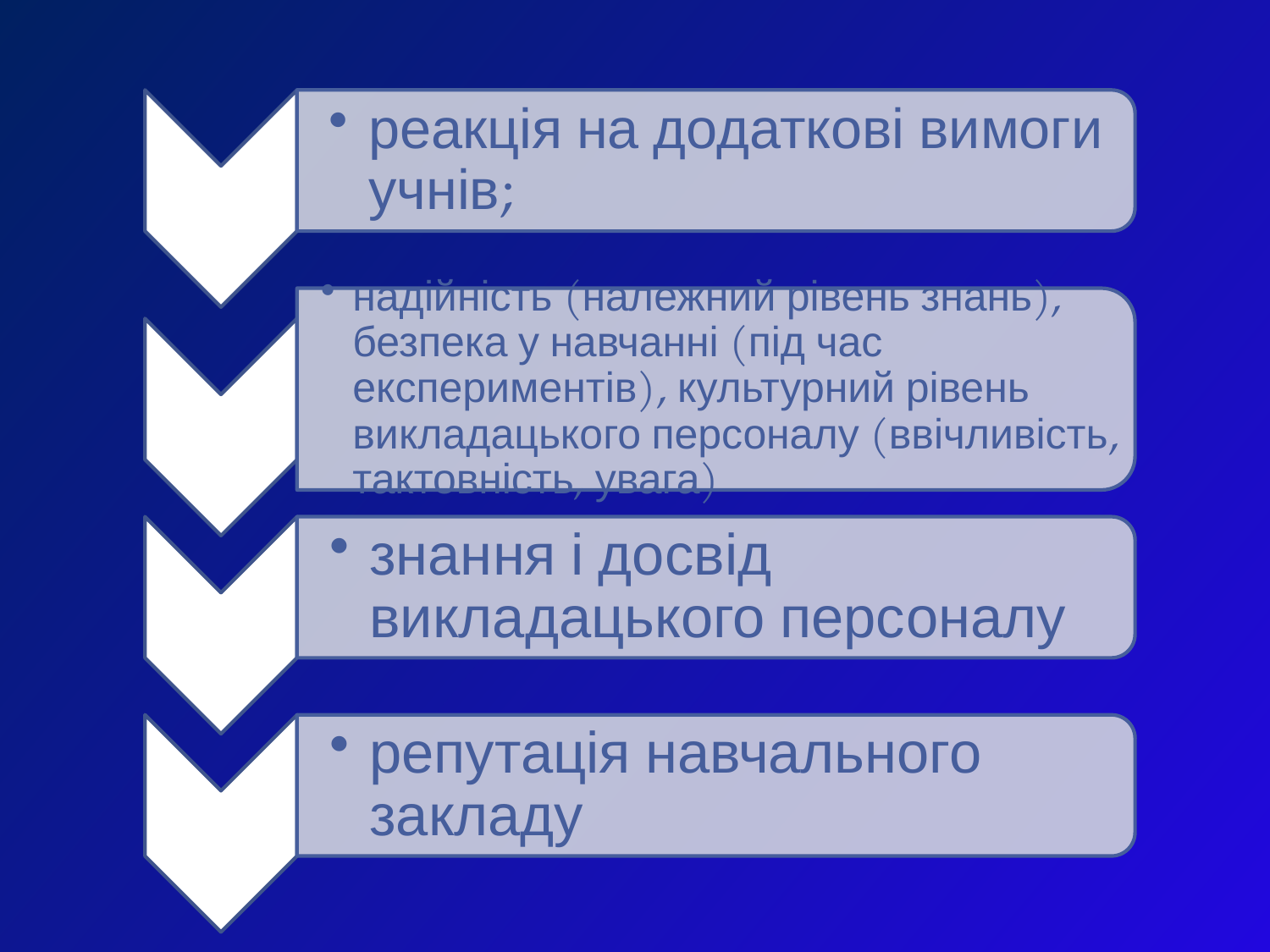

реакція на додаткові вимоги учнів;

надійність (належний рівень знань), безпека у навчанні (під час експериментів), культурний рівень викладацького персоналу (ввічливість, тактовність, увага)

знання і досвід викладацького персоналу

репутація навчального закладу